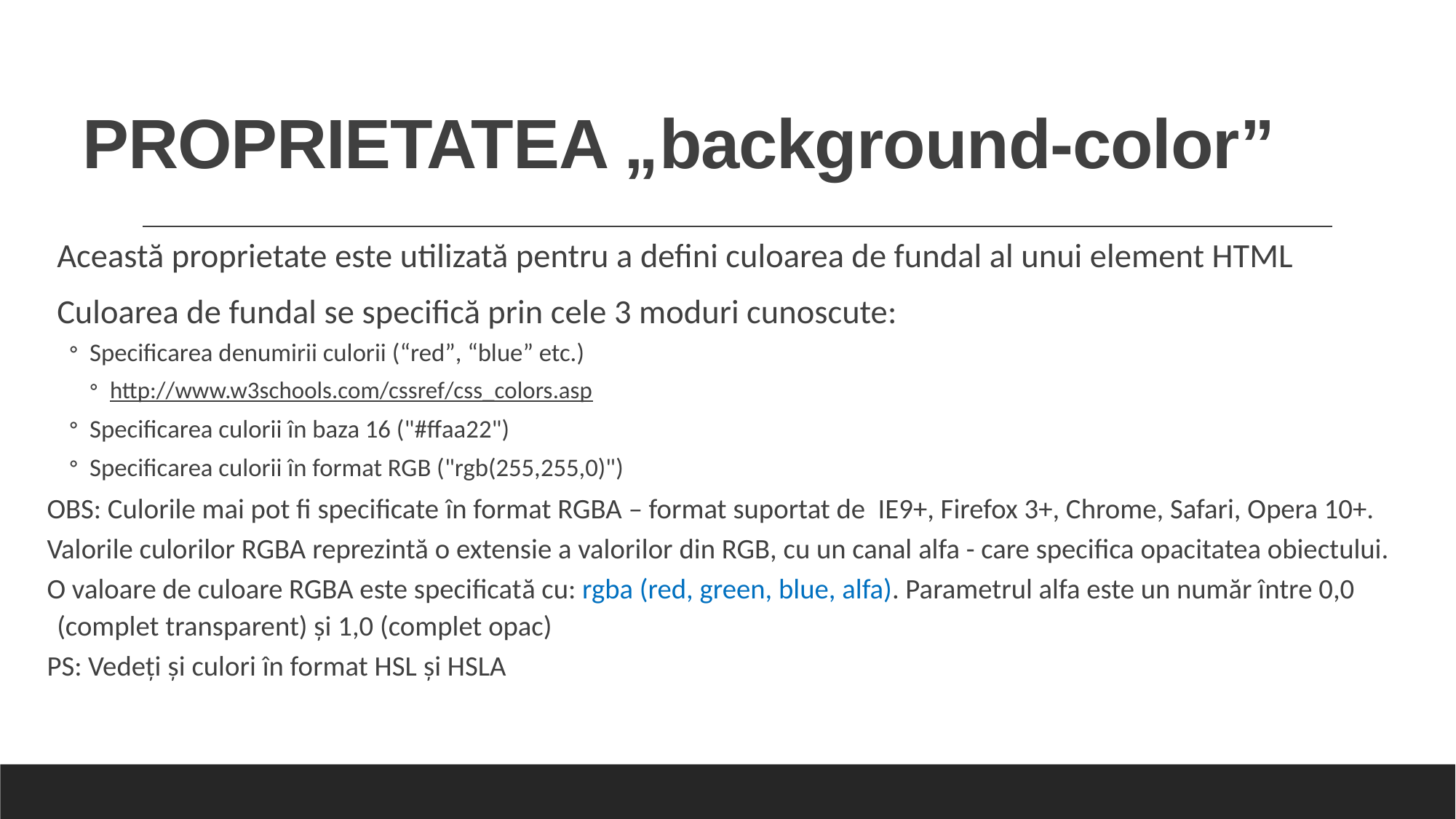

# PROPRIETATEA „background-color”
Această proprietate este utilizată pentru a defini culoarea de fundal al unui element HTML
Culoarea de fundal se specifică prin cele 3 moduri cunoscute:
Specificarea denumirii culorii (“red”, “blue” etc.)
http://www.w3schools.com/cssref/css_colors.asp
Specificarea culorii în baza 16 ("#ffaa22")
Specificarea culorii în format RGB ("rgb(255,255,0)")
OBS: Culorile mai pot fi specificate în format RGBA – format suportat de  IE9+, Firefox 3+, Chrome, Safari, Opera 10+.
Valorile culorilor RGBA reprezintă o extensie a valorilor din RGB, cu un canal alfa - care specifica opacitatea obiectului.
O valoare de culoare RGBA este specificată cu: rgba (red, green, blue, alfa). Parametrul alfa este un număr între 0,0 (complet transparent) și 1,0 (complet opac)
PS: Vedeţi şi culori în format HSL şi HSLA